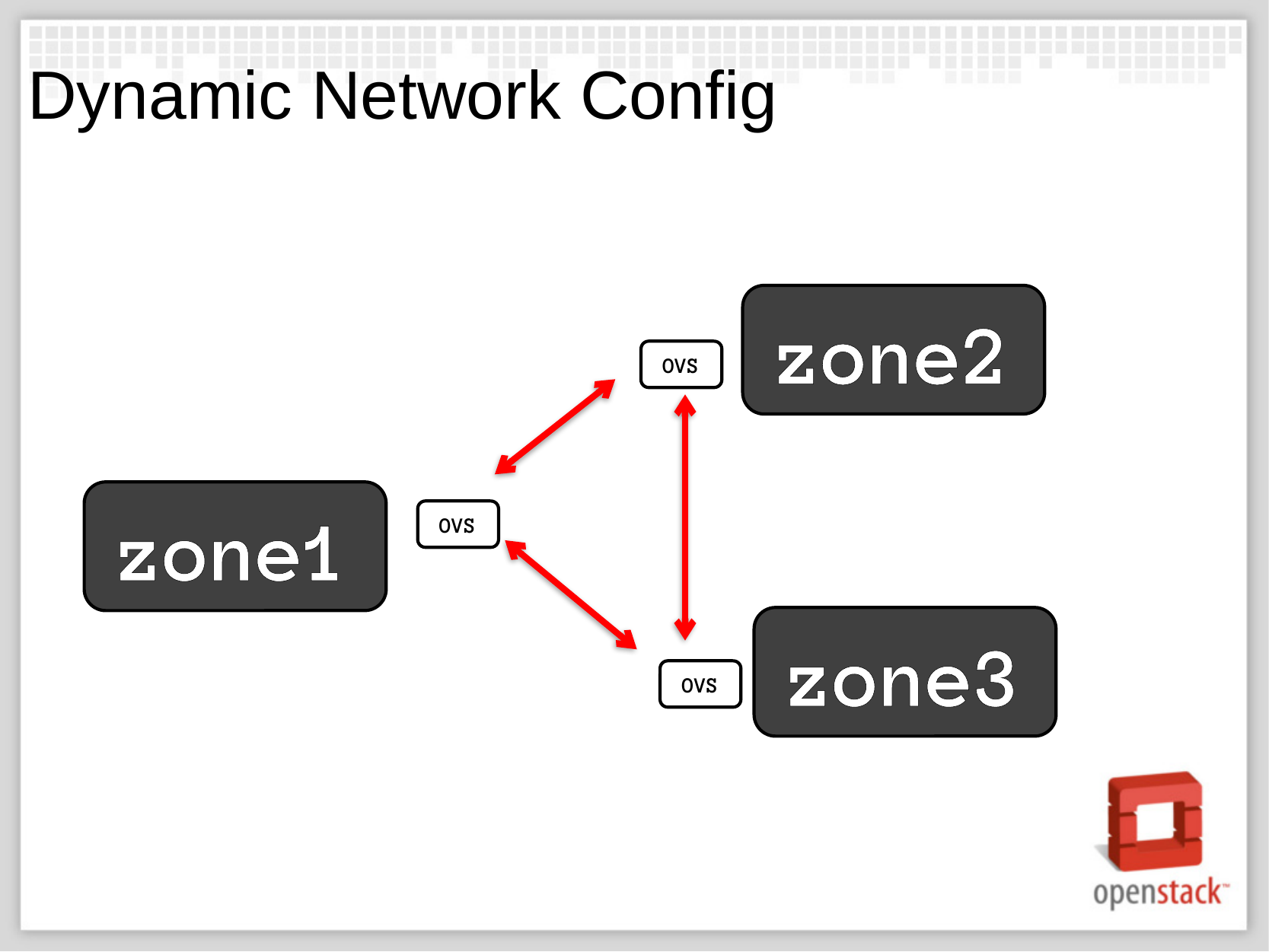

Dynamic Network Config
zone2
OVS
zone1
OVS
zone3
OVS